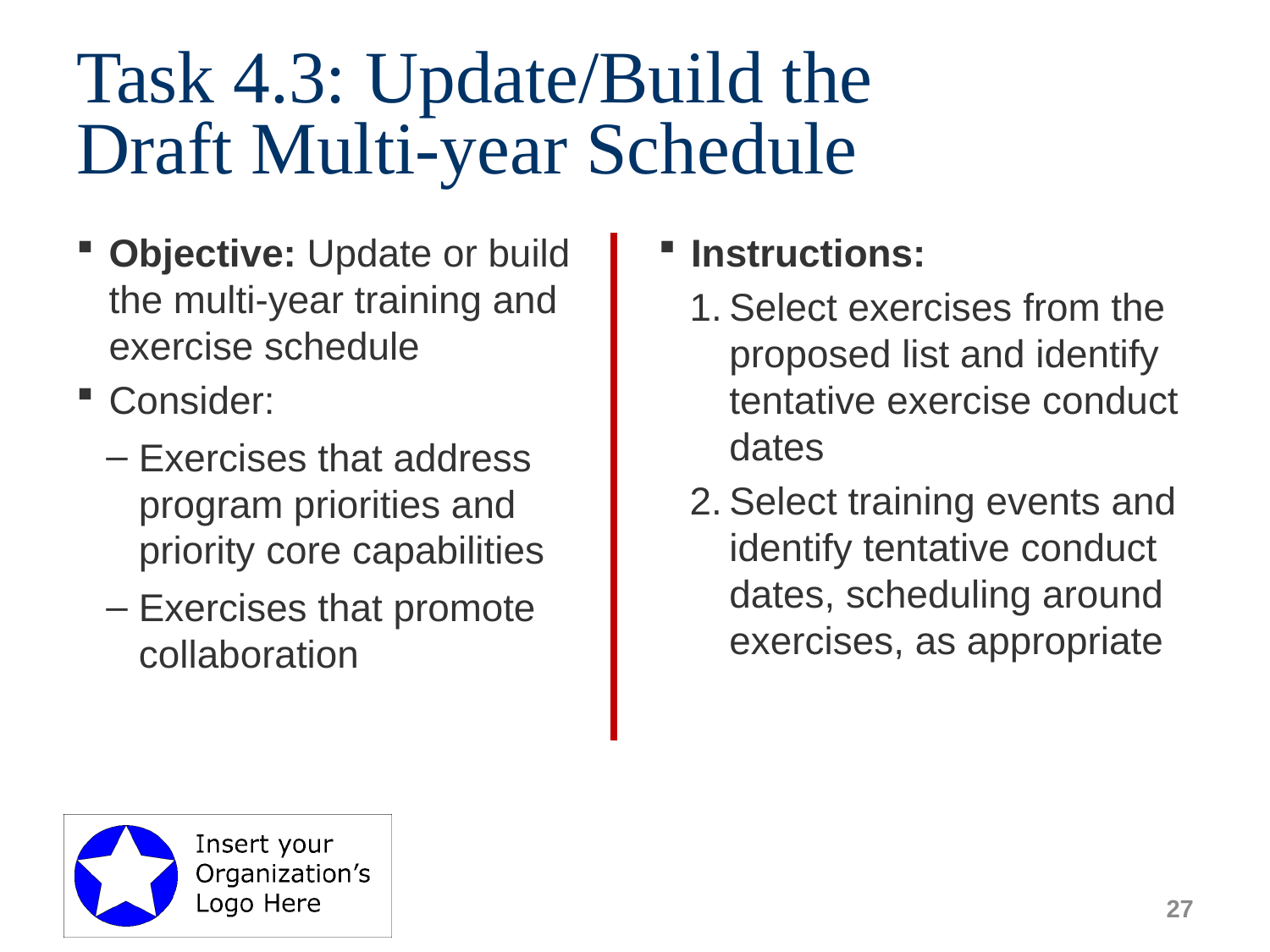

# Task 4.3: Update/Build the Draft Multi-year Schedule
Objective: Update or build the multi-year training and exercise schedule
Consider:
Exercises that address program priorities and priority core capabilities
Exercises that promote collaboration
Instructions:
Select exercises from the proposed list and identify tentative exercise conduct dates
Select training events and identify tentative conduct dates, scheduling around exercises, as appropriate
27